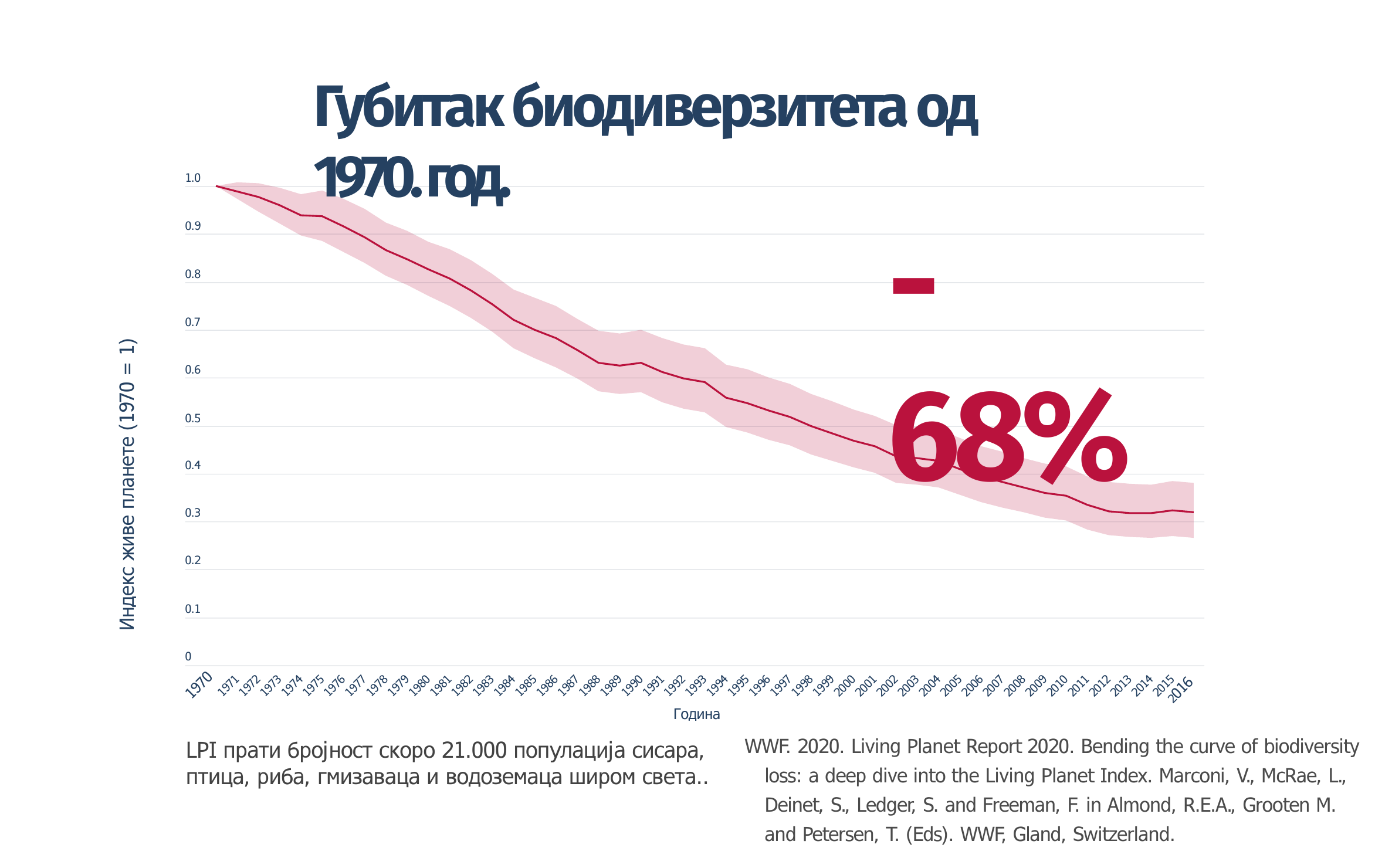

# Губитак биодиверзитета од 1970. год.
1.0

-68%
0.9

0.8

Индекс живе планете (1970 = 1)
0.7

0.6

0.5

0.4

0.3

0.2

0.1

0

1993
1997
2001
2005
2009
2013
1974
1978
1982
1986
1990
1994
1998
2002
2006
2010
2014
1971
1975
1979
1983
1987
1991
1995
1999
2003
2007
2011
2015
1972
1976
1980
1984
1988
1992
1996
2000
2004
2008
2012
1973
1977
1981
1985
1989
1970
2016
Година
LPI прати бројност скоро 21.000 популација сисара, птица, риба, гмизаваца и водоземаца широм света..
WWF. 2020. Living Planet Report 2020. Bending the curve of biodiversity loss: a deep dive into the Living Planet Index. Marconi, V., McRae, L., Deinet, S., Ledger, S. and Freeman, F. in Almond, R.E.A., Grooten M. and Petersen, T. (Eds). WWF, Gland, Switzerland.